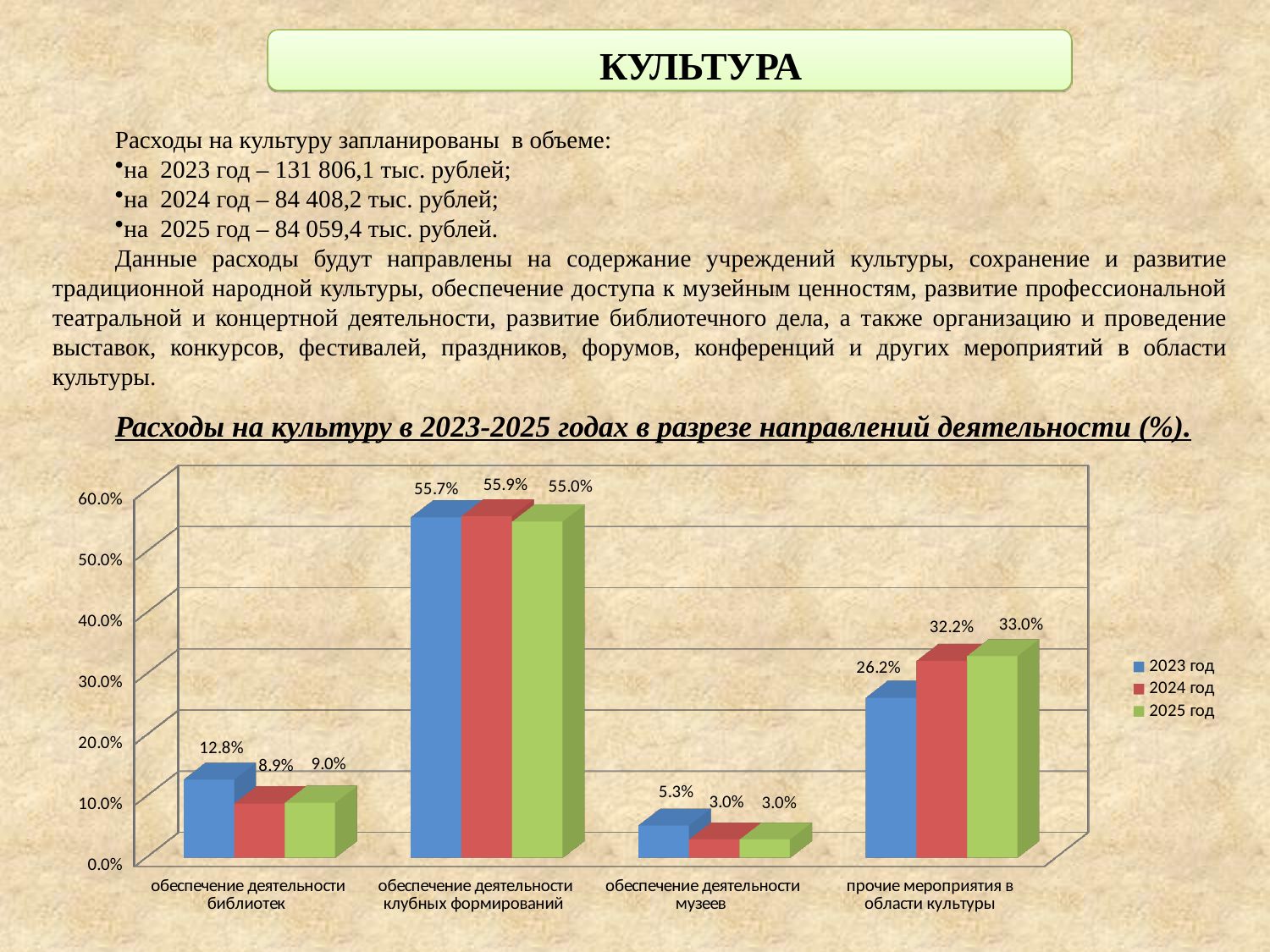

КУЛЬТУРА

Расходы на культуру запланированы  в объеме:
на  2023 год – 131 806,1 тыс. рублей;
на  2024 год – 84 408,2 тыс. рублей;
на  2025 год – 84 059,4 тыс. рублей.
Данные расходы будут направлены на содержание учреждений культуры, сохранение и развитие традиционной народной культуры, обеспечение доступа к музейным ценностям, развитие профессиональной театральной и концертной деятельности, развитие библиотечного дела, а также организацию и проведение выставок, конкурсов, фестивалей, праздников, форумов, конференций и других мероприятий в области культуры.

Расходы на культуру в 2023-2025 годах в разрезе направлений деятельности (%).

[unsupported chart]